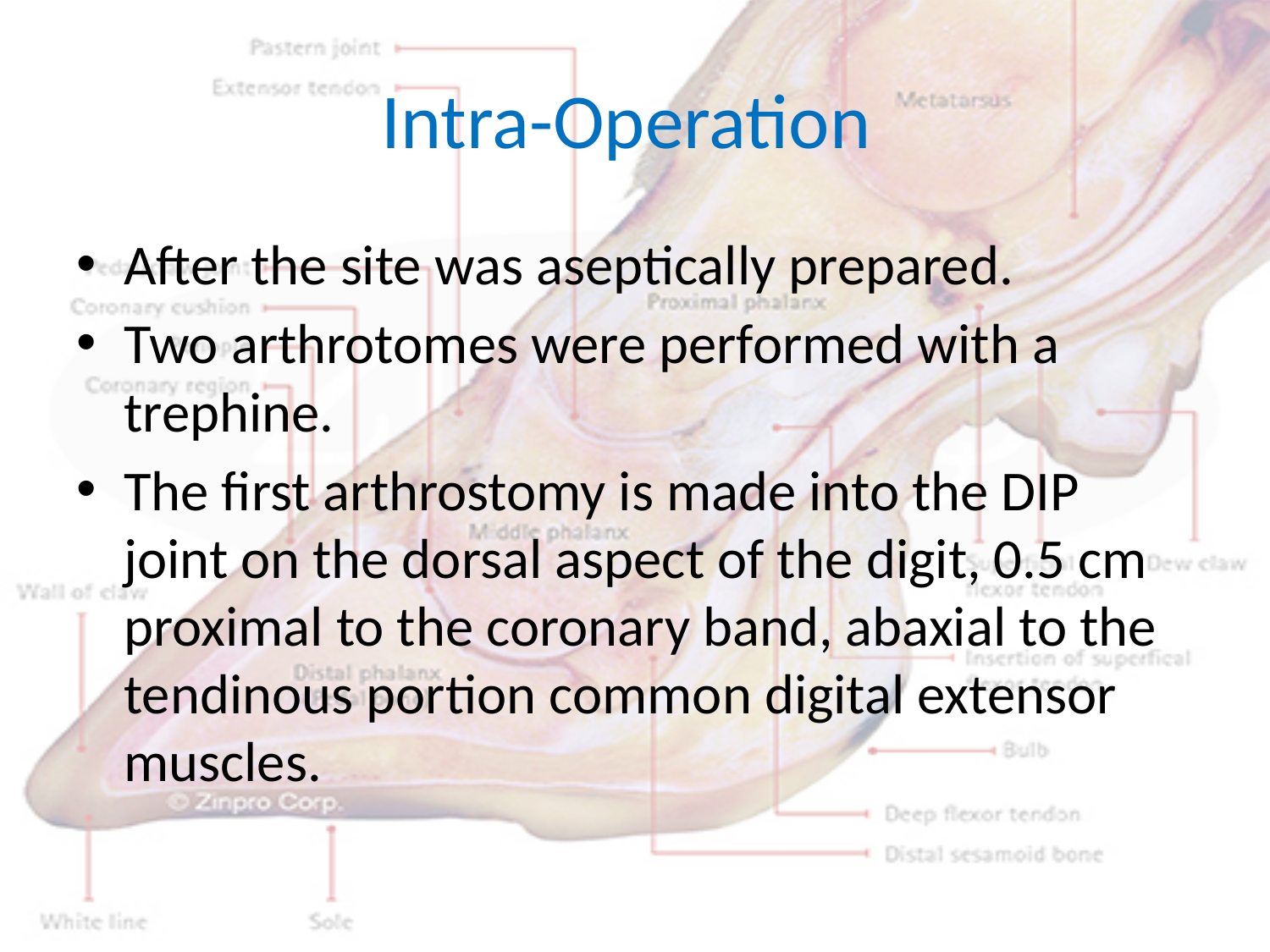

# Intra-Operation
After the site was aseptically prepared.
Two arthrotomes were performed with a trephine.
The first arthrostomy is made into the DIP joint on the dorsal aspect of the digit, 0.5 cm proximal to the coronary band, abaxial to the tendinous portion common digital extensor muscles.